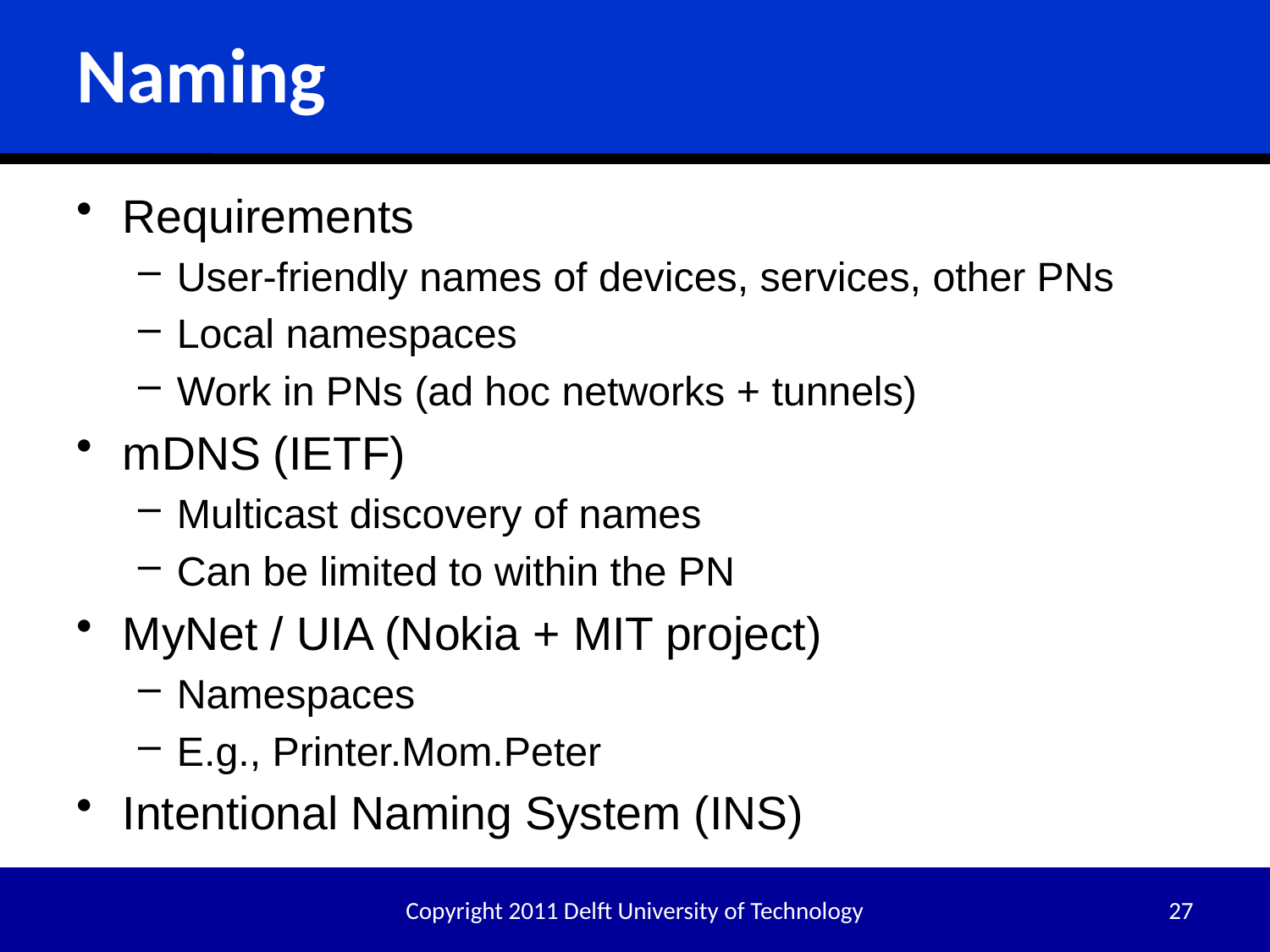

# Naming
Requirements
User-friendly names of devices, services, other PNs
Local namespaces
Work in PNs (ad hoc networks + tunnels)
mDNS (IETF)
Multicast discovery of names
Can be limited to within the PN
MyNet / UIA (Nokia + MIT project)
Namespaces
E.g., Printer.Mom.Peter
Intentional Naming System (INS)
Copyright 2011 Delft University of Technology
27